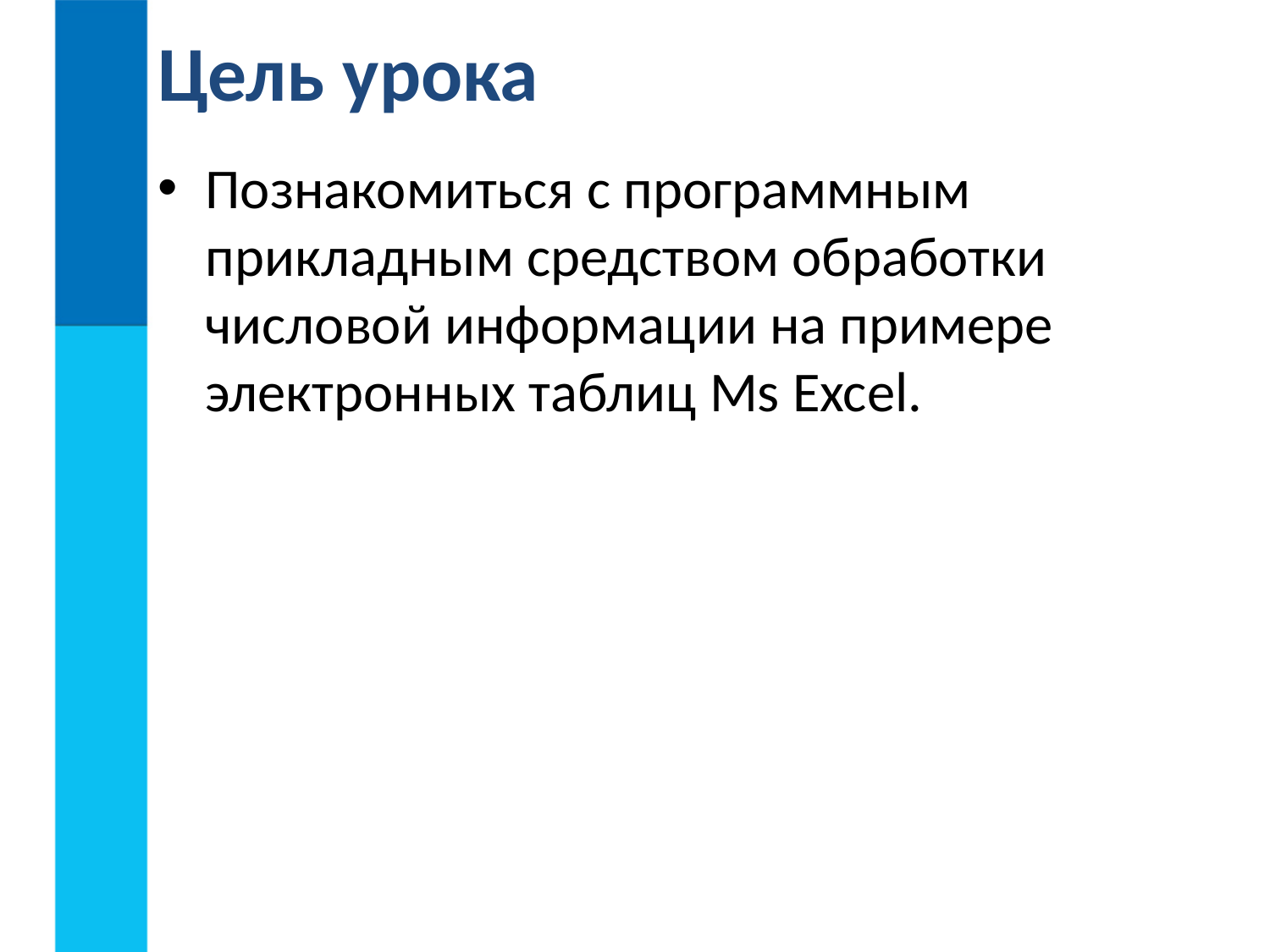

# Цель урока
Познакомиться с программным прикладным средством обработки числовой информации на примере электронных таблиц Ms Excel.